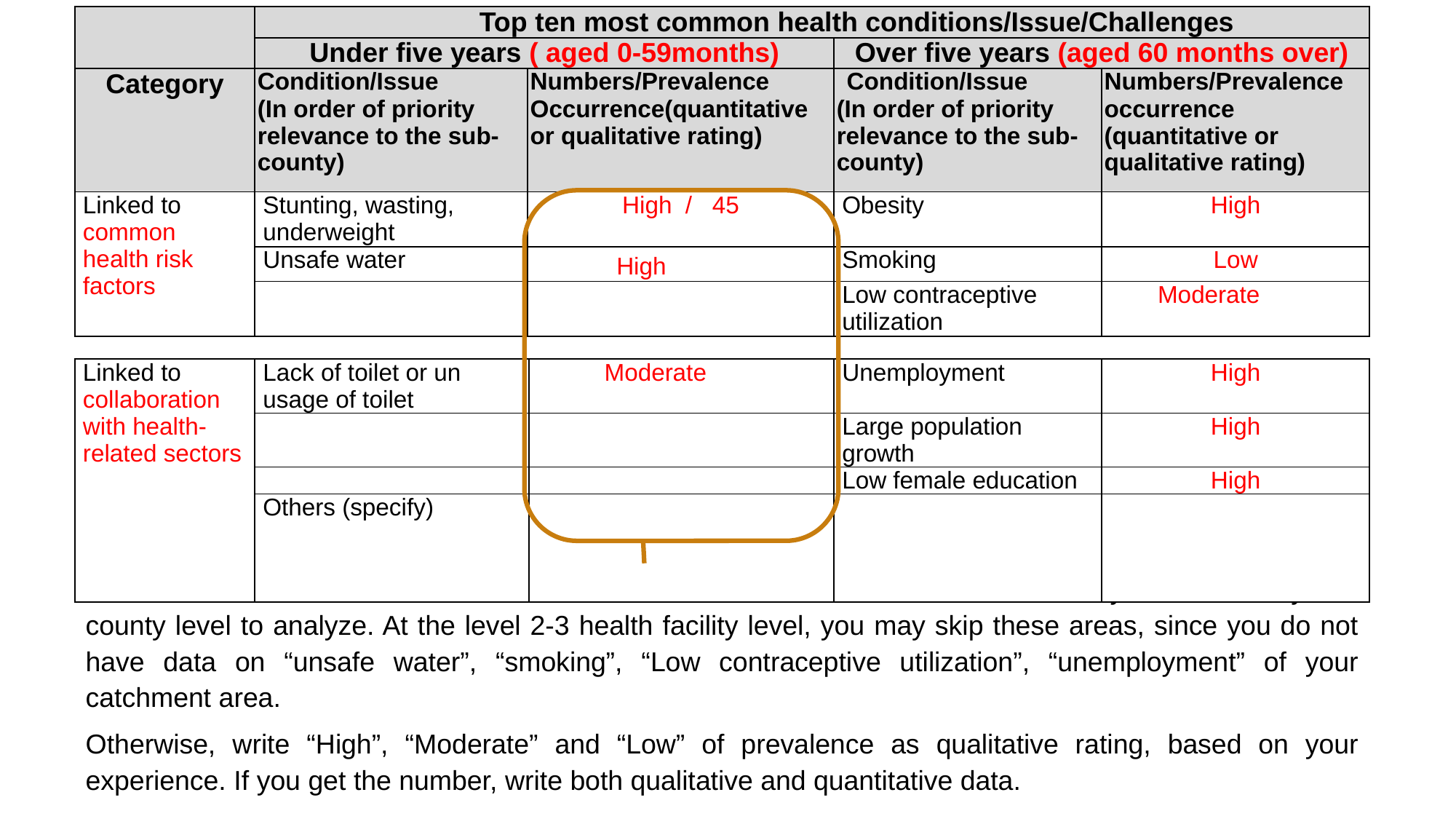

|  | Top ten most common health conditions/Issue/Challenges |  |  |  |
| --- | --- | --- | --- | --- |
|  | Under five years ( aged 0-59months) |  | Over five years (aged 60 months over) |  |
| Category | Condition/Issue (In order of priority relevance to the sub-county) | Numbers/Prevalence Occurrence(quantitative or qualitative rating) | Condition/Issue (In order of priority relevance to the sub-county) | Numbers/Prevalence occurrence (quantitative or qualitative rating) |
| Linked to common health risk factors | Stunting, wasting, underweight | High / 45 | Obesity | High |
|  | Unsafe water | High | Smoking | Low |
|  |  |  | Low contraceptive utilization | Moderate |

| Linked to collaboration with health-related sectors | Lack of toilet or un usage of toilet | Moderate | Unemployment | High |
| --- | --- | --- | --- | --- |
|  |  |  | Large population growth | High |
|  |  |  | Low female education | High |
|  | Others (specify) |  |  |  |
“common health risk factors” and “collaboration with health related sectors” are mainly for sub-county and county level to analyze. At the level 2-3 health facility level, you may skip these areas, since you do not have data on “unsafe water”, “smoking”, “Low contraceptive utilization”, “unemployment” of your catchment area.
Otherwise, write “High”, “Moderate” and “Low” of prevalence as qualitative rating, based on your experience. If you get the number, write both qualitative and quantitative data.